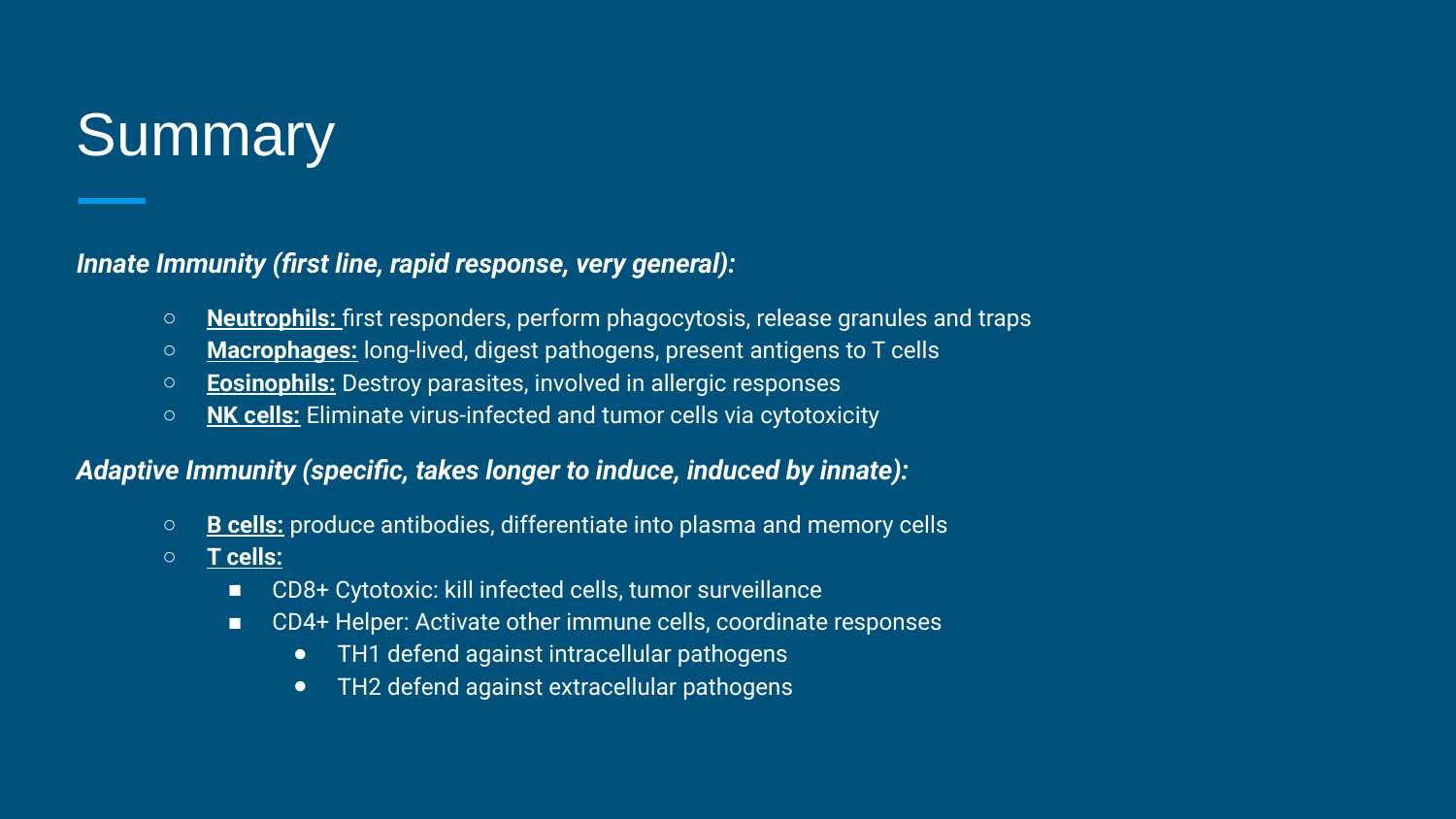

# Summary
Innate Immunity (first line, rapid response, very general):
Neutrophils: first responders, perform phagocytosis, release granules and traps
Macrophages: long-lived, digest pathogens, present antigens to T cells
Eosinophils: Destroy parasites, involved in allergic responses
NK cells: Eliminate virus-infected and tumor cells via cytotoxicity
Adaptive Immunity (specific, takes longer to induce, induced by innate):
B cells: produce antibodies, differentiate into plasma and memory cells
T cells:
CD8+ Cytotoxic: kill infected cells, tumor surveillance
CD4+ Helper: Activate other immune cells, coordinate responses
TH1 defend against intracellular pathogens
TH2 defend against extracellular pathogens